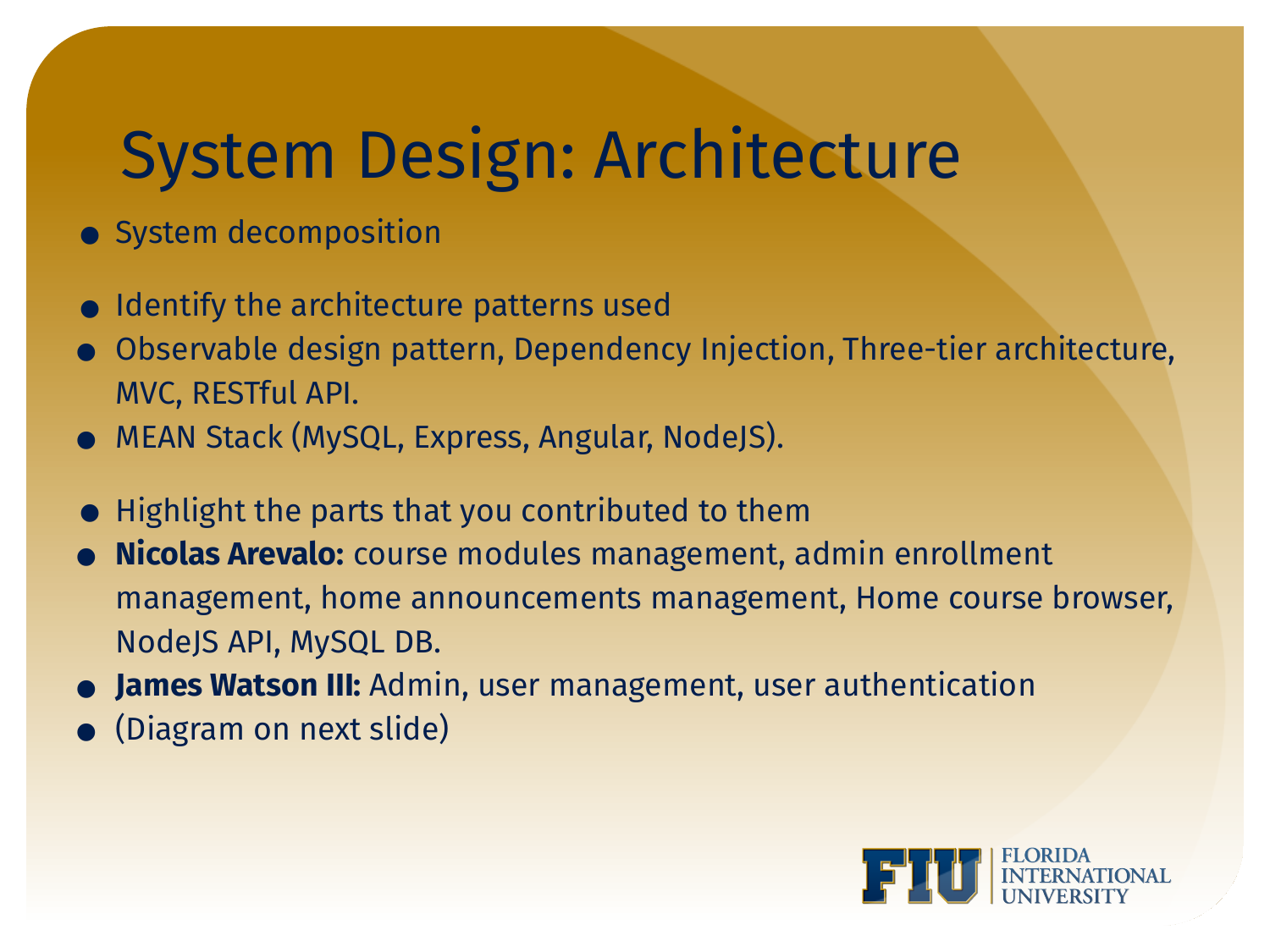

# System Design: Architecture
System decomposition
Identify the architecture patterns used
Observable design pattern, Dependency Injection, Three-tier architecture, MVC, RESTful API.
MEAN Stack (MySQL, Express, Angular, NodeJS).
Highlight the parts that you contributed to them
Nicolas Arevalo: course modules management, admin enrollment management, home announcements management, Home course browser, NodeJS API, MySQL DB.
James Watson III: Admin, user management, user authentication
(Diagram on next slide)